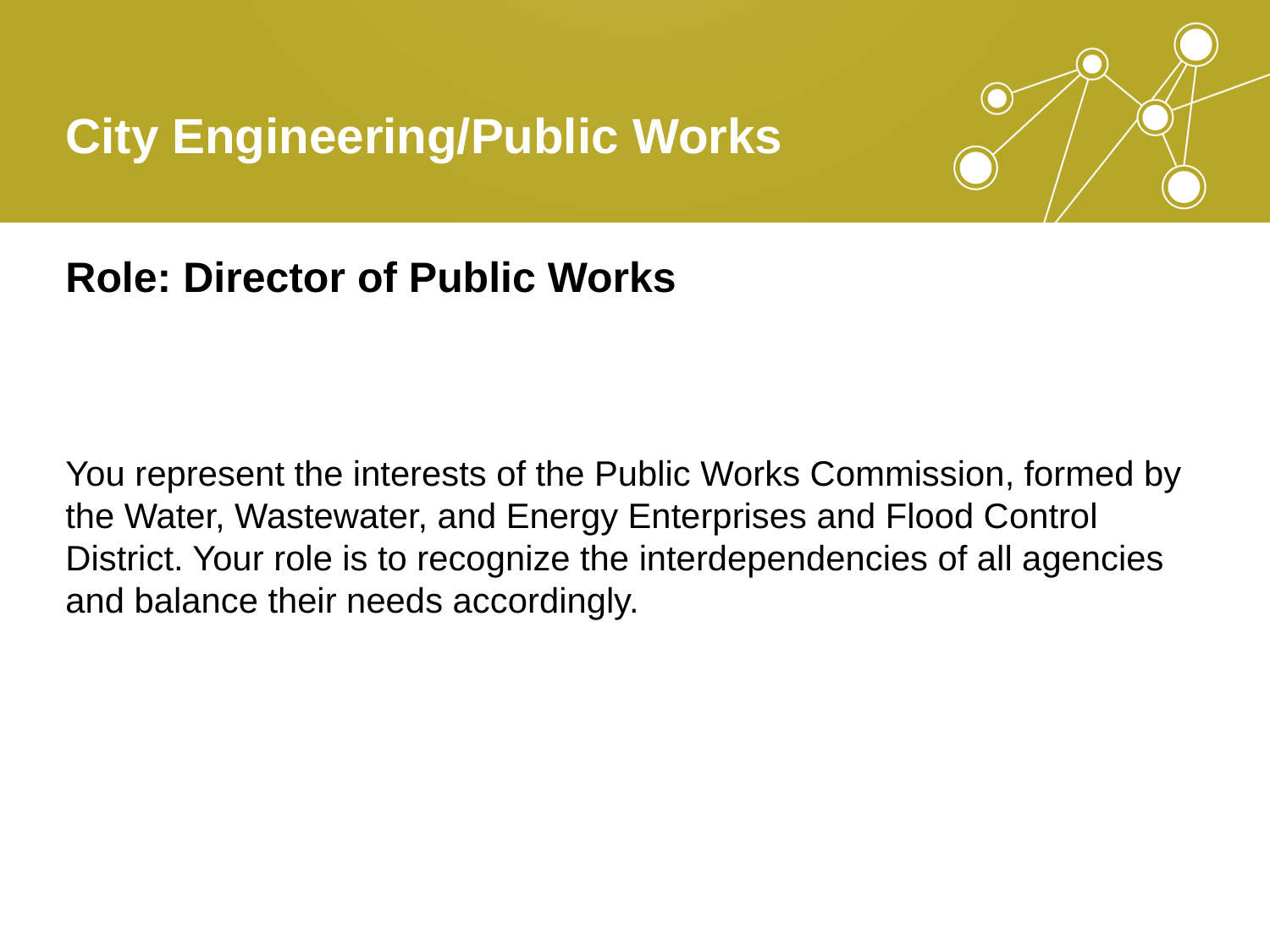

# City Engineering/Public Works
Role: Director of Public Works

You represent the interests of the Public Works Commission, formed by the Water, Wastewater, and Energy Enterprises and Flood Control District. Your role is to recognize the interdependencies of all agencies and balance their needs accordingly.